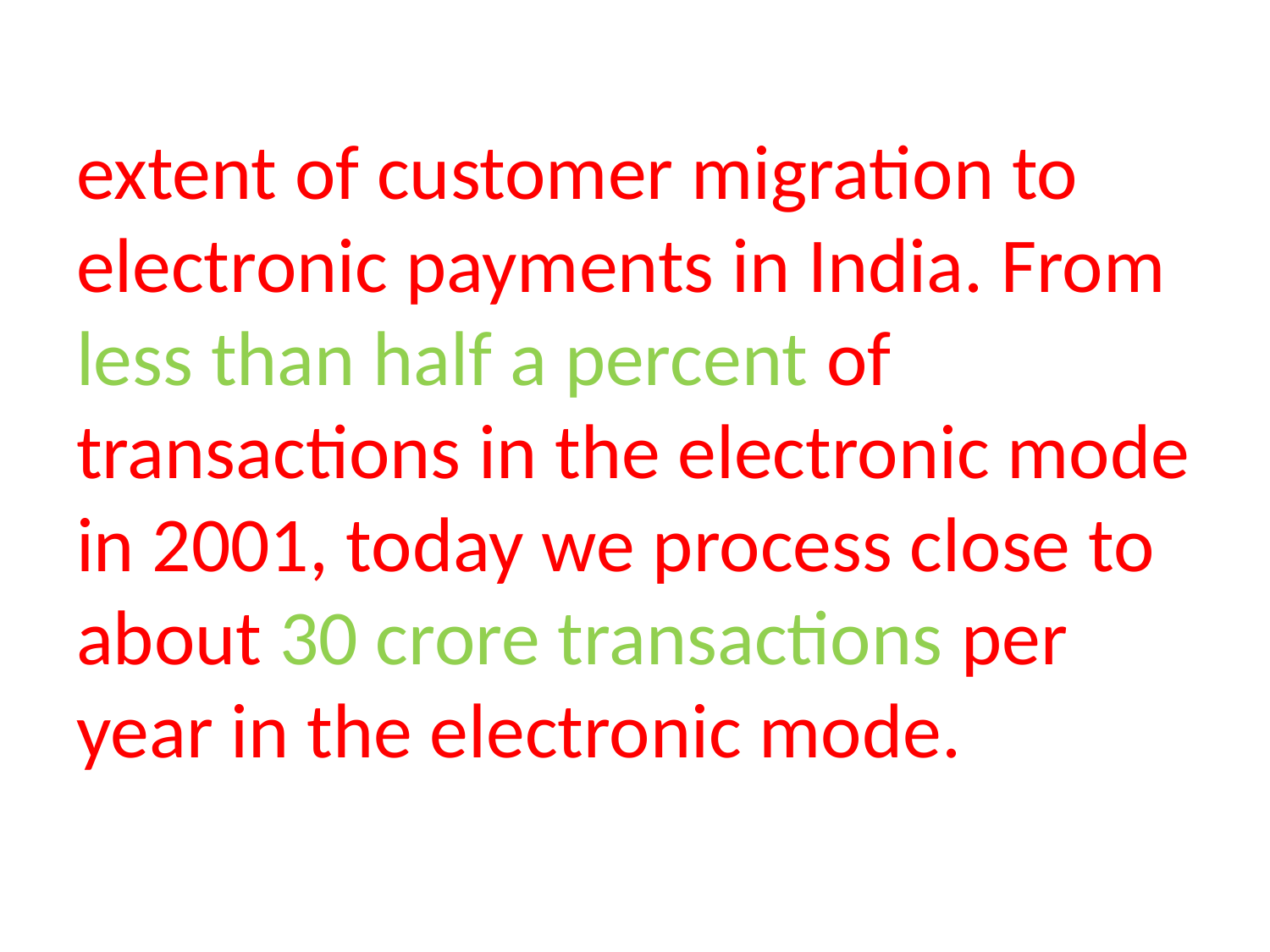

# extent of customer migration to electronic payments in India. From less than half a percent of transactions in the electronic mode in 2001, today we process close to about 30 crore transactions per year in the electronic mode.